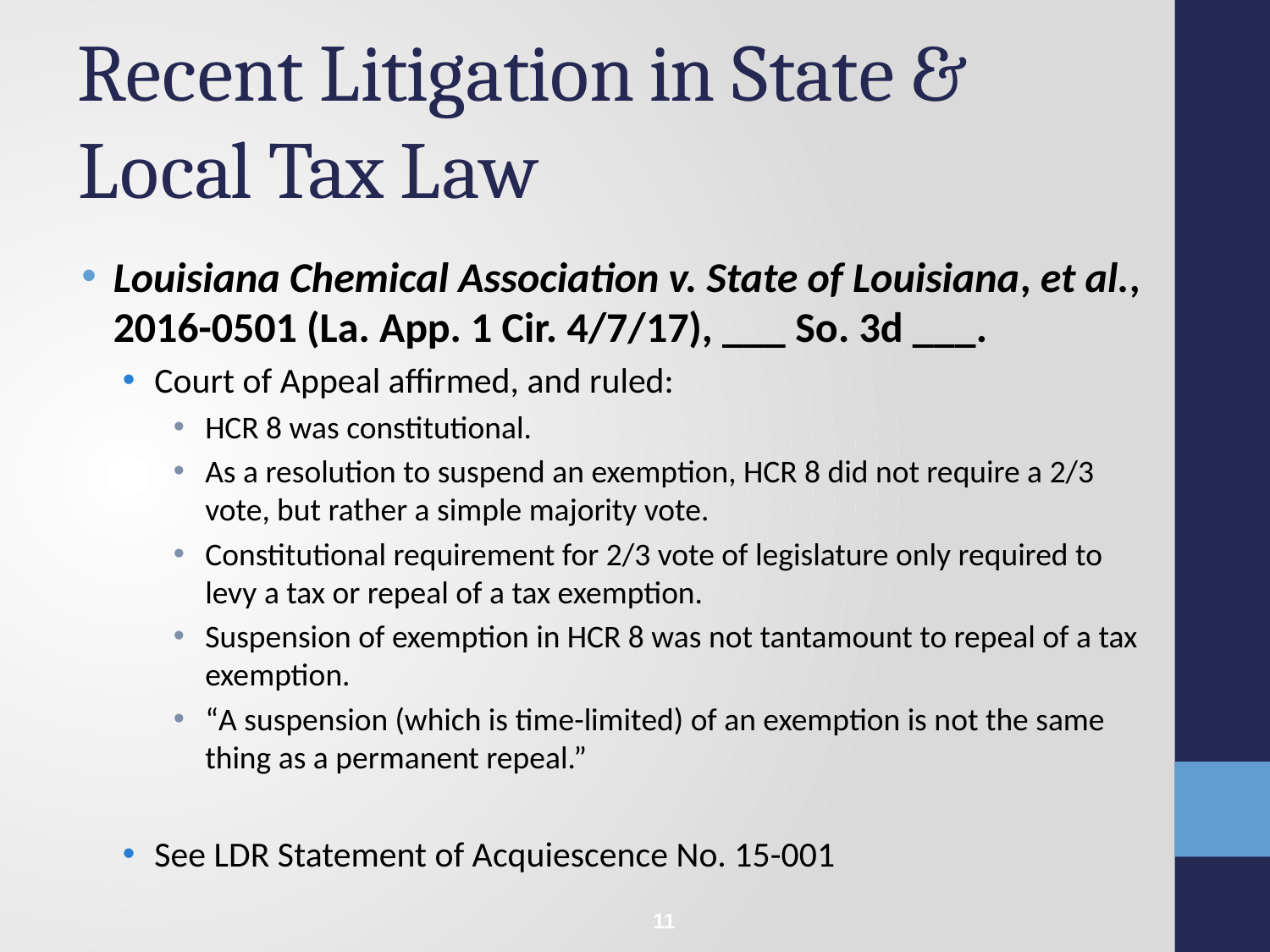

# Recent Litigation in State & Local Tax Law
Louisiana Chemical Association v. State of Louisiana, et al., 2016-0501 (La. App. 1 Cir. 4/7/17), ___ So. 3d ___.
Court of Appeal affirmed, and ruled:
HCR 8 was constitutional.
As a resolution to suspend an exemption, HCR 8 did not require a 2/3 vote, but rather a simple majority vote.
Constitutional requirement for 2/3 vote of legislature only required to levy a tax or repeal of a tax exemption.
Suspension of exemption in HCR 8 was not tantamount to repeal of a tax exemption.
“A suspension (which is time-limited) of an exemption is not the same thing as a permanent repeal.”

See LDR Statement of Acquiescence No. 15-001
11